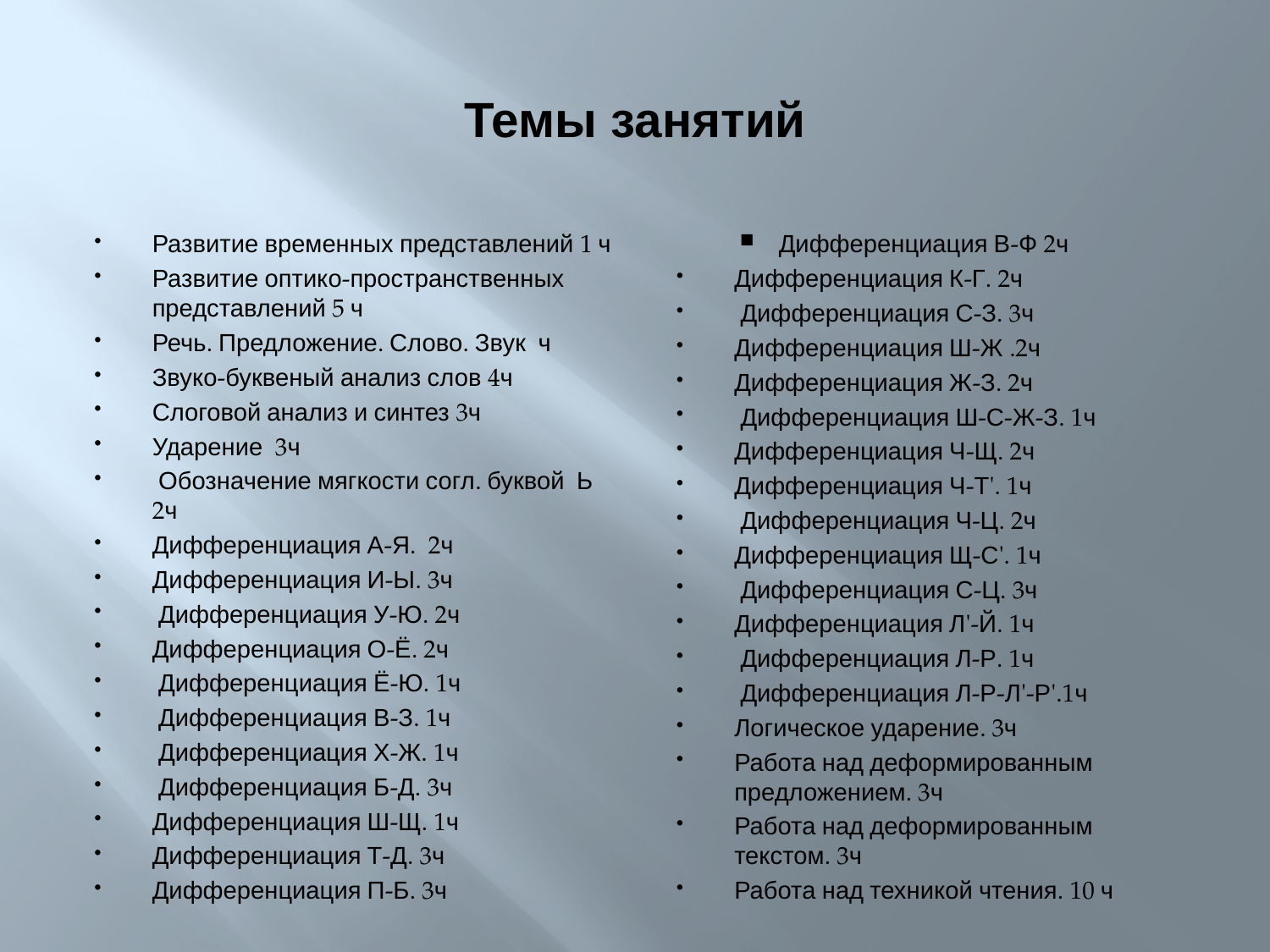

# Темы занятий
Развитие временных представлений 1 ч
Развитие оптико-пространственных представлений 5 ч
Речь. Предложение. Слово. Звук  ч
Звуко-буквеный анализ слов 4ч
Слоговой анализ и синтез 3ч
Ударение  3ч
 Обозначение мягкости согл. буквой  Ь 2ч
Дифференциация А-Я.  2ч
Дифференциация И-Ы. 3ч
 Дифференциация У-Ю. 2ч
Дифференциация О-Ё. 2ч
 Дифференциация Ё-Ю. 1ч
 Дифференциация В-З. 1ч
 Дифференциация Х-Ж. 1ч
 Дифференциация Б-Д. 3ч
Дифференциация Ш-Щ. 1ч
Дифференциация Т-Д. 3ч
Дифференциация П-Б. 3ч

Дифференциация В-Ф 2ч
Дифференциация К-Г. 2ч
 Дифференциация С-З. 3ч
Дифференциация Ш-Ж .2ч
Дифференциация Ж-З. 2ч
 Дифференциация Ш-С-Ж-З. 1ч
Дифференциация Ч-Щ. 2ч
Дифференциация Ч-Т'. 1ч
 Дифференциация Ч-Ц. 2ч
Дифференциация Щ-С'. 1ч
 Дифференциация С-Ц. 3ч
Дифференциация Л'-Й. 1ч
 Дифференциация Л-Р. 1ч
 Дифференциация Л-Р-Л'-Р'.1ч
Логическое ударение. 3ч
Работа над деформированным предложением. 3ч
Работа над деформированным текстом. 3ч
Работа над техникой чтения. 10 ч